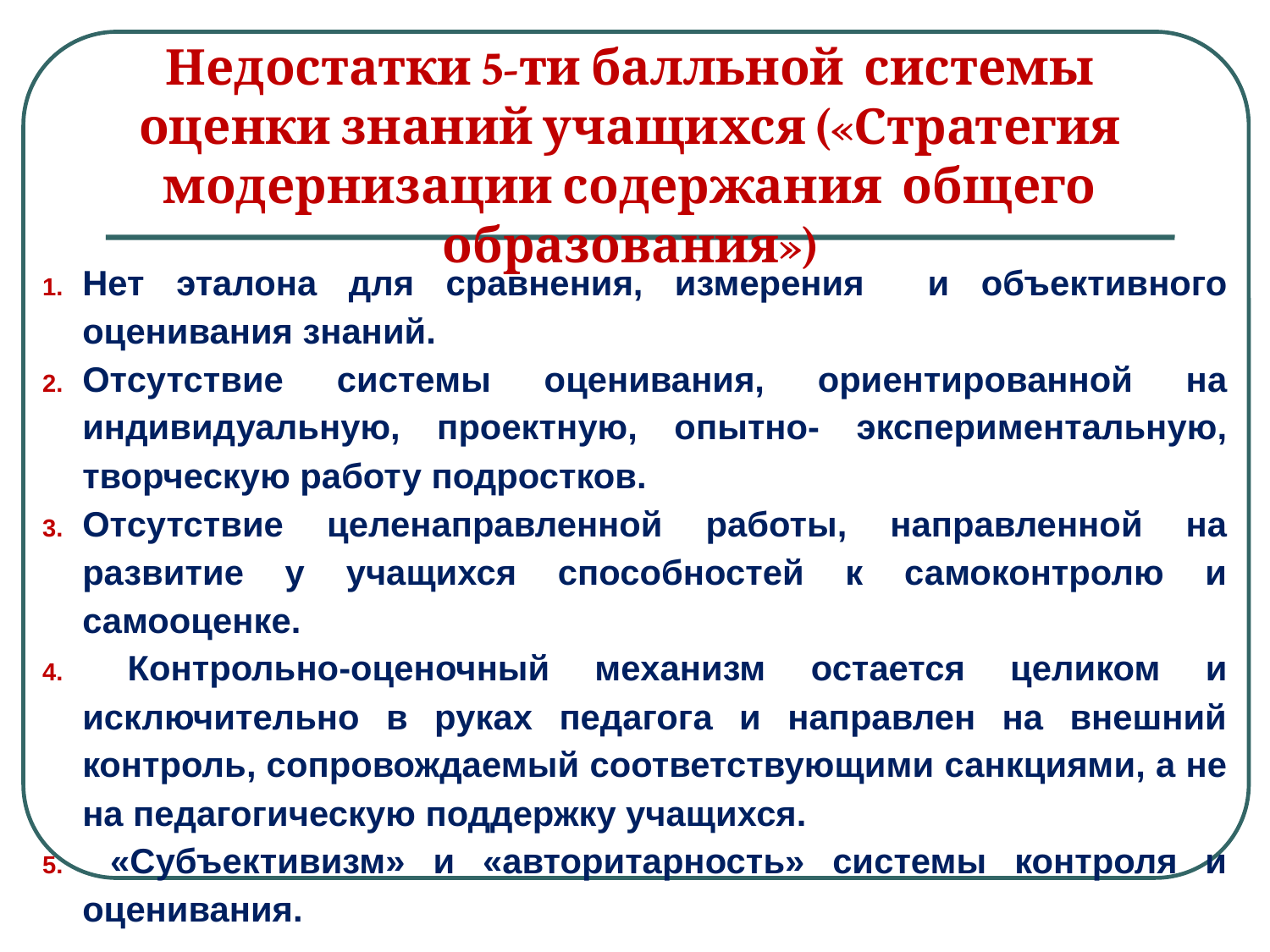

Недостатки 5-ти балльной  системы оценки знаний учащихся («Стратегия модернизации содержания  общего образования»)
Нет эталона для сравнения, измерения  и объективного оценивания знаний.
Отсутствие системы оценивания, ориентированной на индивидуальную, проектную, опытно- экспериментальную, творческую работу подростков.
Отсутствие целенаправленной работы, направленной на развитие у учащихся способностей к самоконтролю и самооценке.
 Контрольно-оценочный механизм остается целиком и исключительно в руках педагога и направлен на внешний контроль, сопровождаемый соответствующими санкциями, а не на педагогическую поддержку учащихся.
 «Субъективизм» и «авторитарность» системы контроля и оценивания.